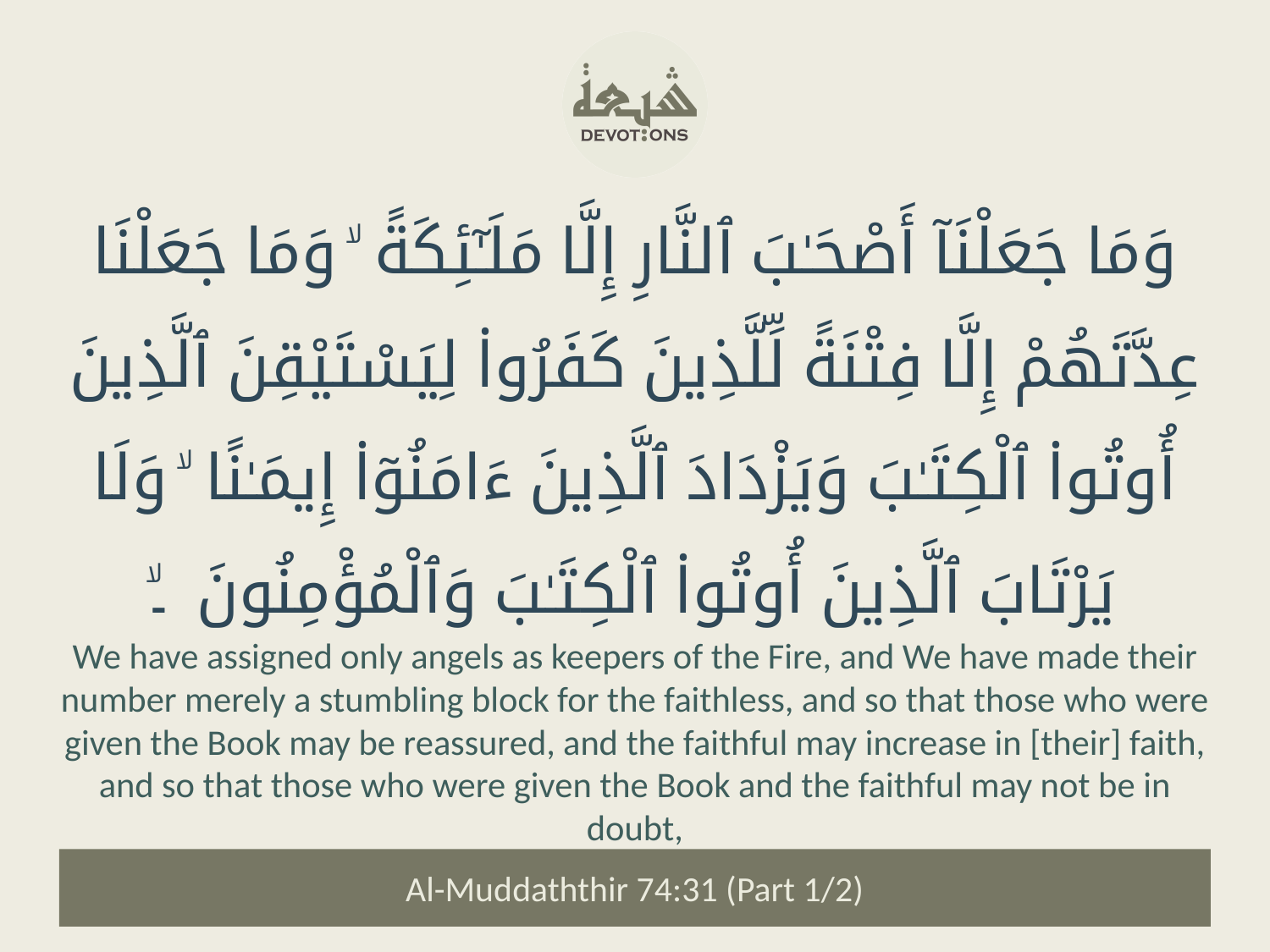

وَمَا جَعَلْنَآ أَصْحَـٰبَ ٱلنَّارِ إِلَّا مَلَـٰٓئِكَةً ۙ وَمَا جَعَلْنَا عِدَّتَهُمْ إِلَّا فِتْنَةً لِّلَّذِينَ كَفَرُوا۟ لِيَسْتَيْقِنَ ٱلَّذِينَ أُوتُوا۟ ٱلْكِتَـٰبَ وَيَزْدَادَ ٱلَّذِينَ ءَامَنُوٓا۟ إِيمَـٰنًا ۙ وَلَا يَرْتَابَ ٱلَّذِينَ أُوتُوا۟ ٱلْكِتَـٰبَ وَٱلْمُؤْمِنُونَ  ۔ۙ
We have assigned only angels as keepers of the Fire, and We have made their number merely a stumbling block for the faithless, and so that those who were given the Book may be reassured, and the faithful may increase in [their] faith, and so that those who were given the Book and the faithful may not be in doubt,
Al-Muddaththir 74:31 (Part 1/2)